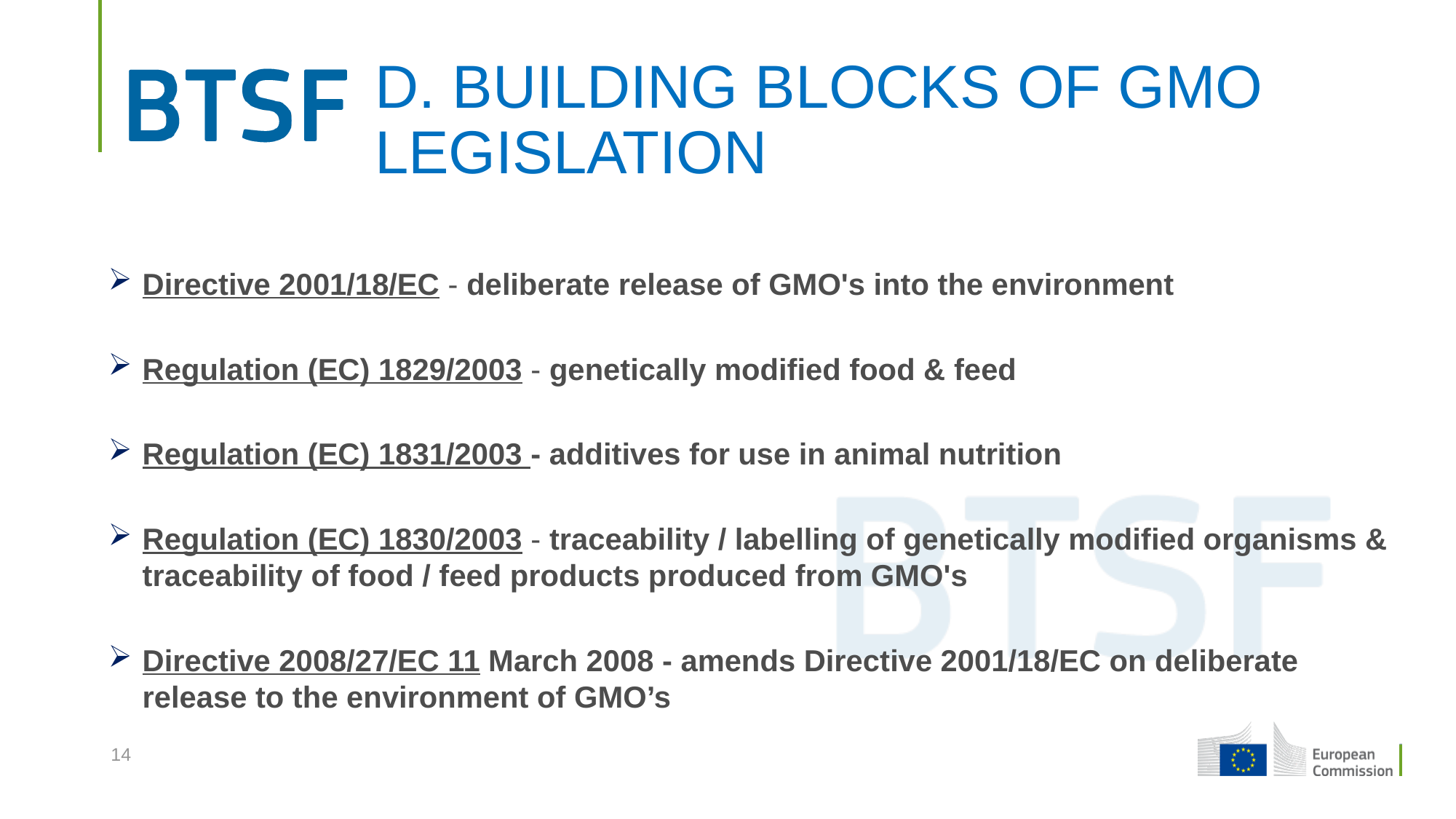

# D. BUILDING BLOCKS OF GMO LEGISLATION

Directive 2001/18/EC - deliberate release of GMO's into the environment

Regulation (EC) 1829/2003 - genetically modified food & feed

Regulation (EC) 1831/2003 - additives for use in animal nutrition

Regulation (EC) 1830/2003 - traceability / labelling of genetically modified organisms & traceability of food / feed products produced from GMO's

Directive 2008/27/EC 11 March 2008 - amends Directive 2001/18/EC on deliberate release to the environment of GMO’s

14